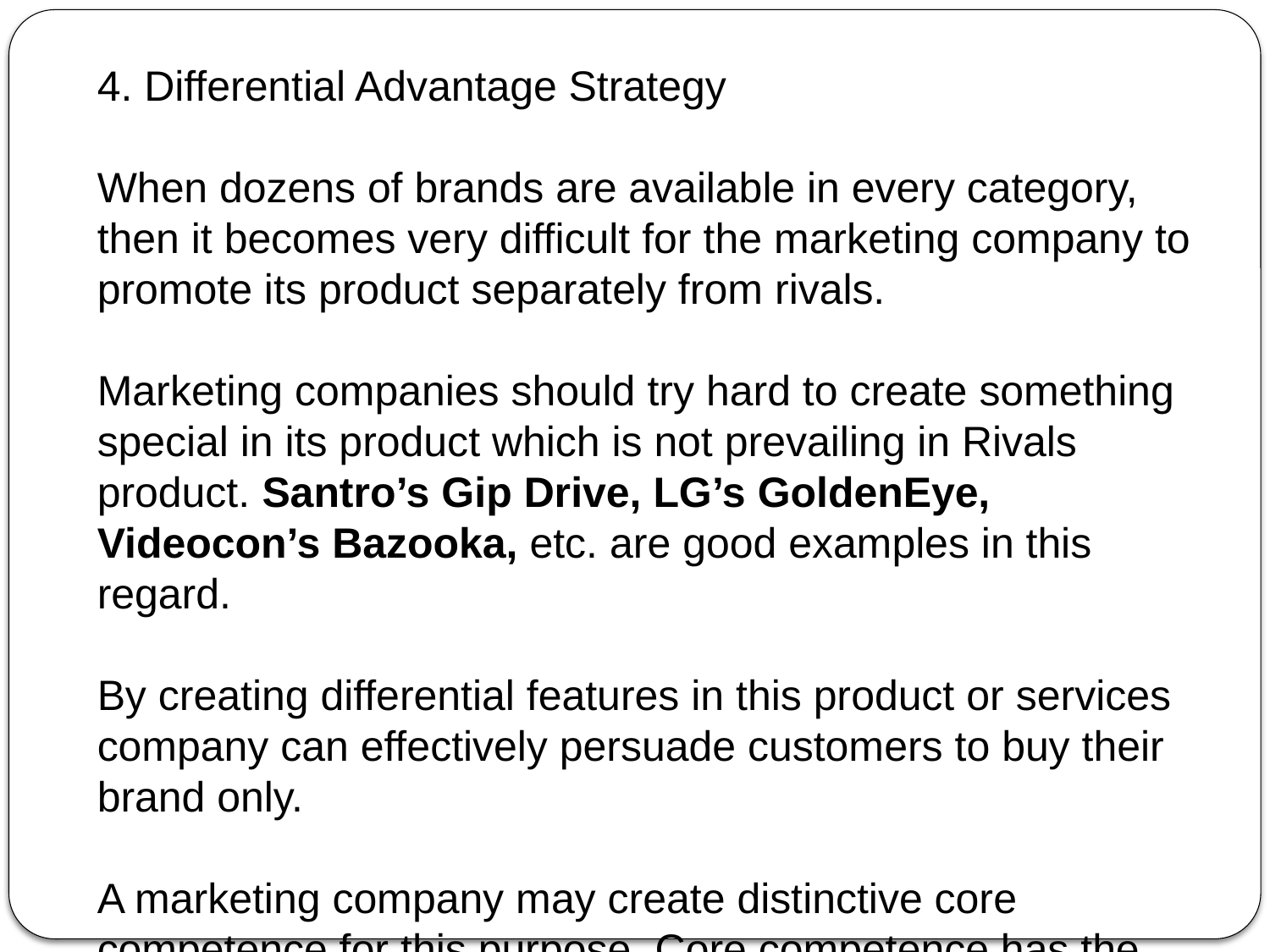

4. Differential Advantage Strategy

When dozens of brands are available in every category, then it becomes very difficult for the marketing company to promote its product separately from rivals.

Marketing companies should try hard to create something special in its product which is not prevailing in Rivals product. Santro’s Gip Drive, LG’s GoldenEye, Videocon’s Bazooka, etc. are good examples in this regard.

By creating differential features in this product or services company can effectively persuade customers to buy their brand only.

A marketing company may create distinctive core competence for this purpose. Core competence has the following three characteristics: